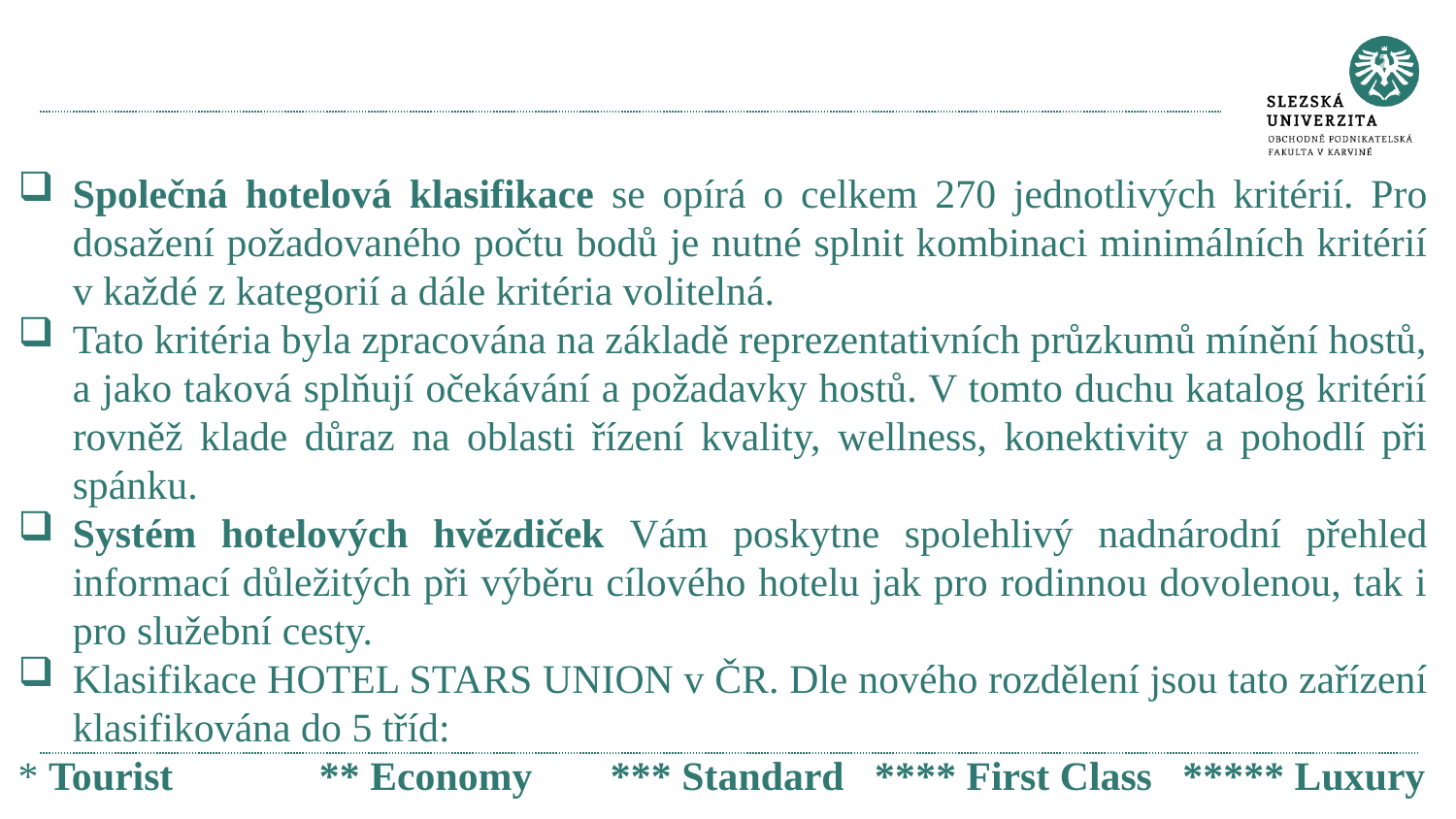

#

Společná hotelová klasifikace se opírá o celkem 270 jednotlivých kritérií. Pro dosažení požadovaného počtu bodů je nutné splnit kombinaci minimálních kritérií v každé z kategorií a dále kritéria volitelná.
Tato kritéria byla zpracována na základě reprezentativních průzkumů mínění hostů, a jako taková splňují očekávání a požadavky hostů. V tomto duchu katalog kritérií rovněž klade důraz na oblasti řízení kvality, wellness, konektivity a pohodlí při spánku.
Systém hotelových hvězdiček Vám poskytne spolehlivý nadnárodní přehled informací důležitých při výběru cílového hotelu jak pro rodinnou dovolenou, tak i pro služební cesty.
Klasifikace HOTEL STARS UNION v ČR. Dle nového rozdělení jsou tato zařízení klasifikována do 5 tříd:
* Tourist	 ** Economy	 *** Standard   **** First Class   ***** Luxury